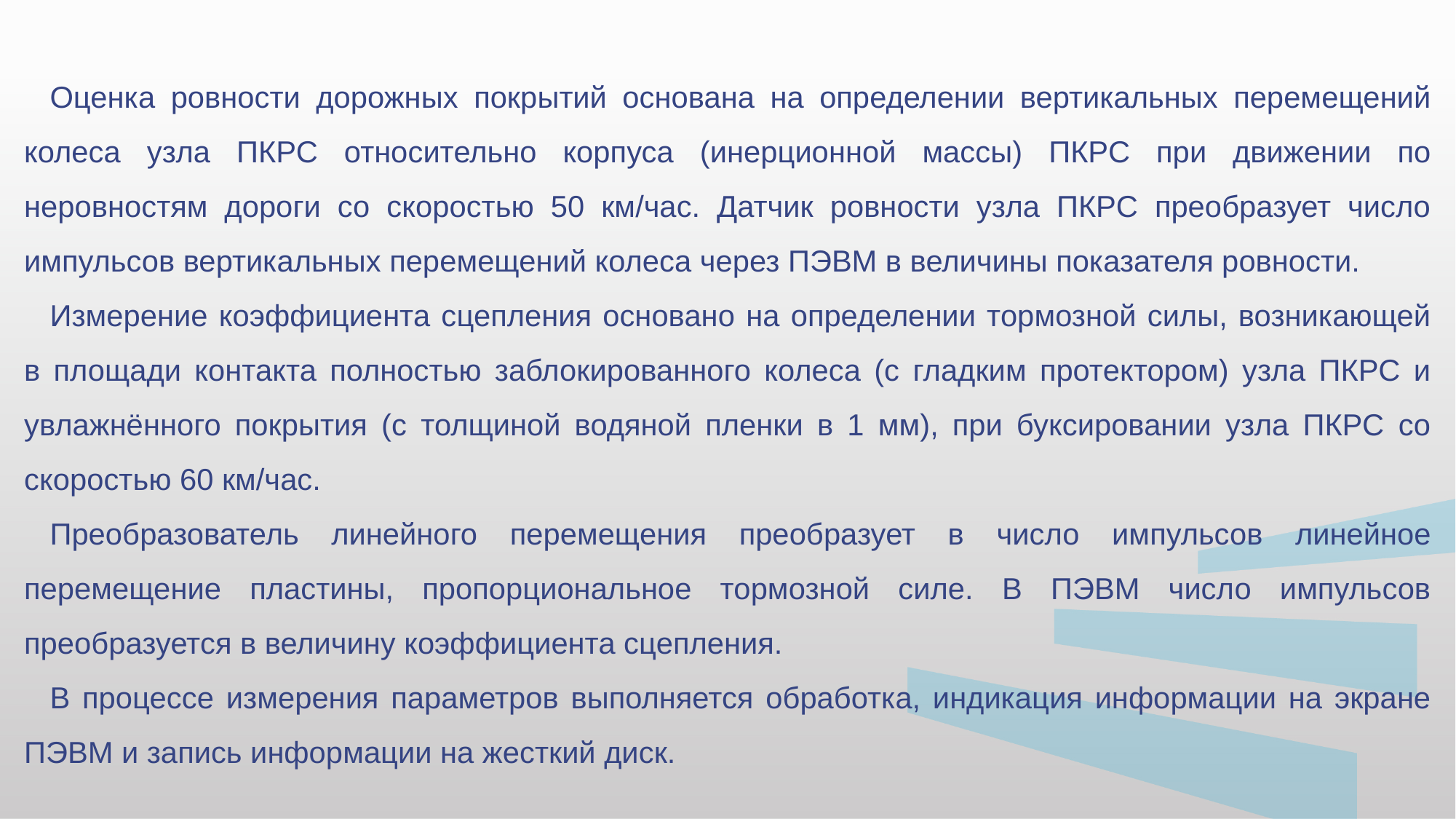

Оценка ровности дорожных покрытий основана на определении вертикальных перемещений колеса узла ПКРС относительно корпуса (инерционной массы) ПКРС при движении по неровностям дороги со скоростью 50 км/час. Датчик ровности узла ПКРС преобразует число импульсов вертикальных перемещений колеса через ПЭВМ в величины показателя ровности.
Измерение коэффициента сцепления основано на определении тормозной силы, возникающей в площади контакта полностью заблокированного колеса (с гладким протектором) узла ПКРС и увлажнённого покрытия (с толщиной водяной пленки в 1 мм), при буксировании узла ПКРС со скоростью 60 км/час.
Преобразователь линейного перемещения преобразует в число импульсов линейное перемещение пластины, пропорциональное тормозной силе. В ПЭВМ число импульсов преобразуется в величину коэффициента сцепления.
В процессе измерения параметров выполняется обработка, индикация информации на экране ПЭВМ и запись информации на жесткий диск.